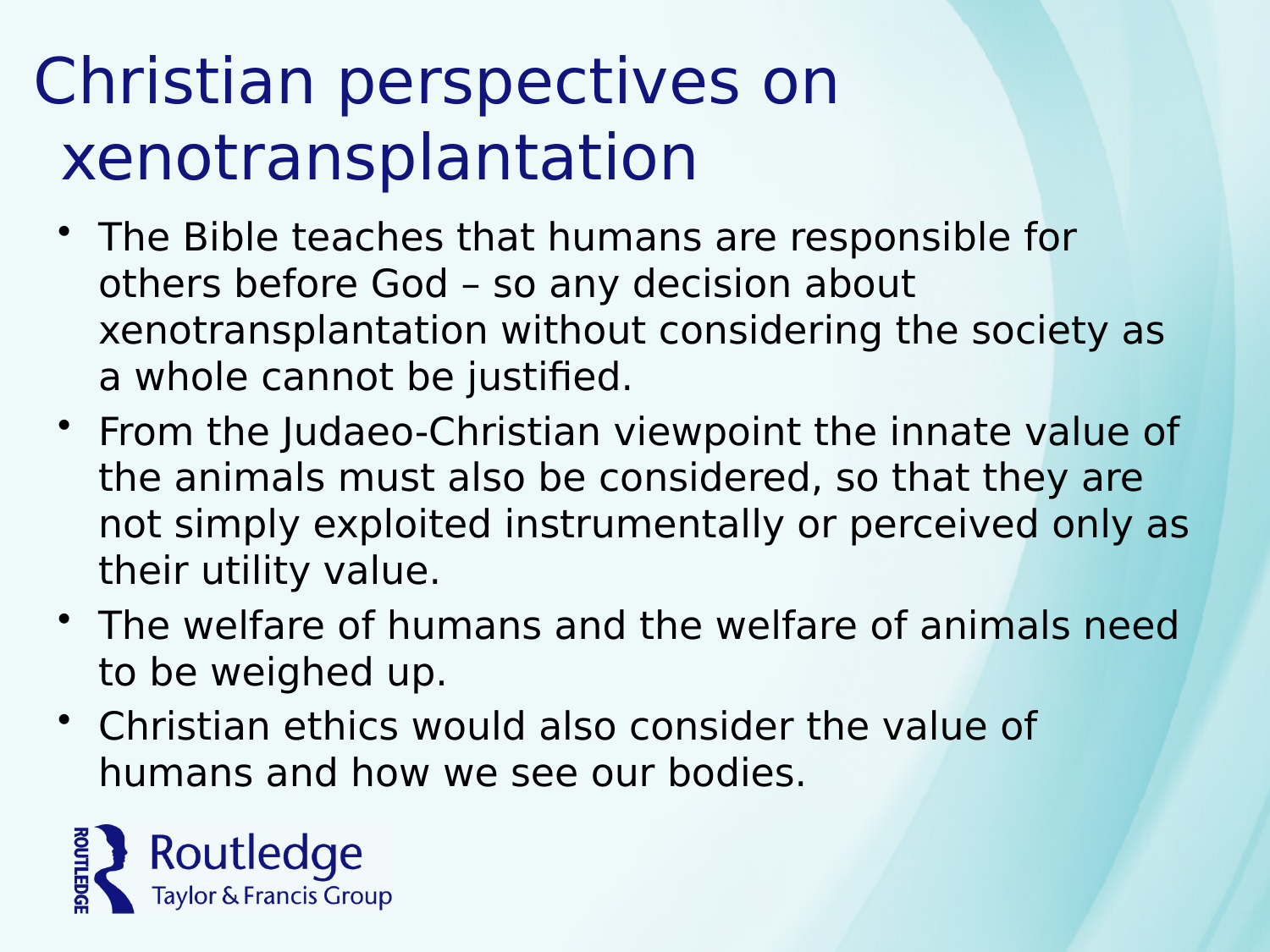

# Christian perspectives on xenotransplantation
The Bible teaches that humans are responsible for others before God – so any decision about xenotransplantation without considering the society as a whole cannot be justified.
From the Judaeo-Christian viewpoint the innate value of the animals must also be considered, so that they are not simply exploited instrumentally or perceived only as their utility value.
The welfare of humans and the welfare of animals need to be weighed up.
Christian ethics would also consider the value of humans and how we see our bodies.